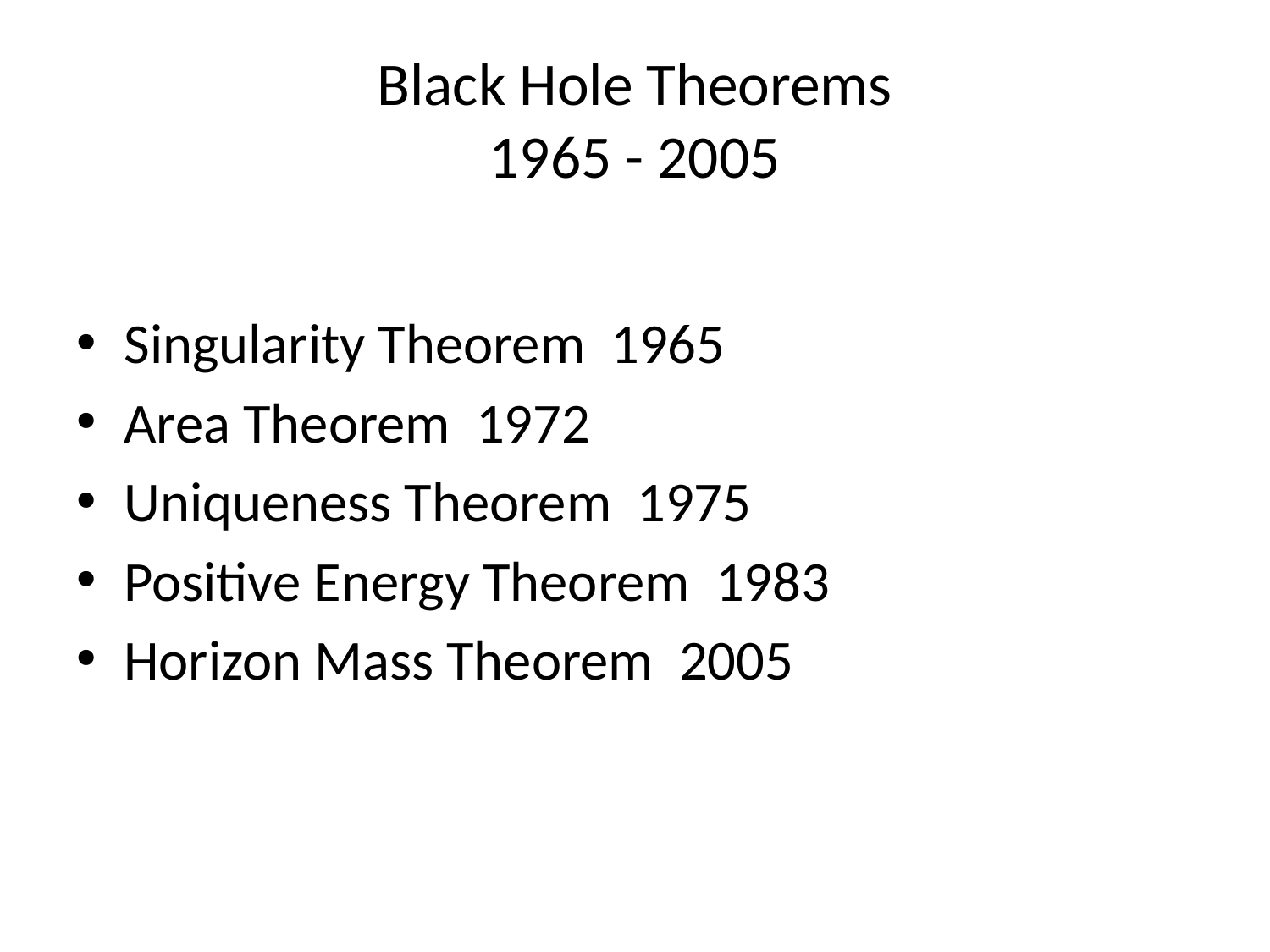

# Black Hole Theorems 1965 - 2005

Singularity Theorem  1965
Area Theorem  1972
Uniqueness Theorem  1975
Positive Energy Theorem  1983
Horizon Mass Theorem  2005